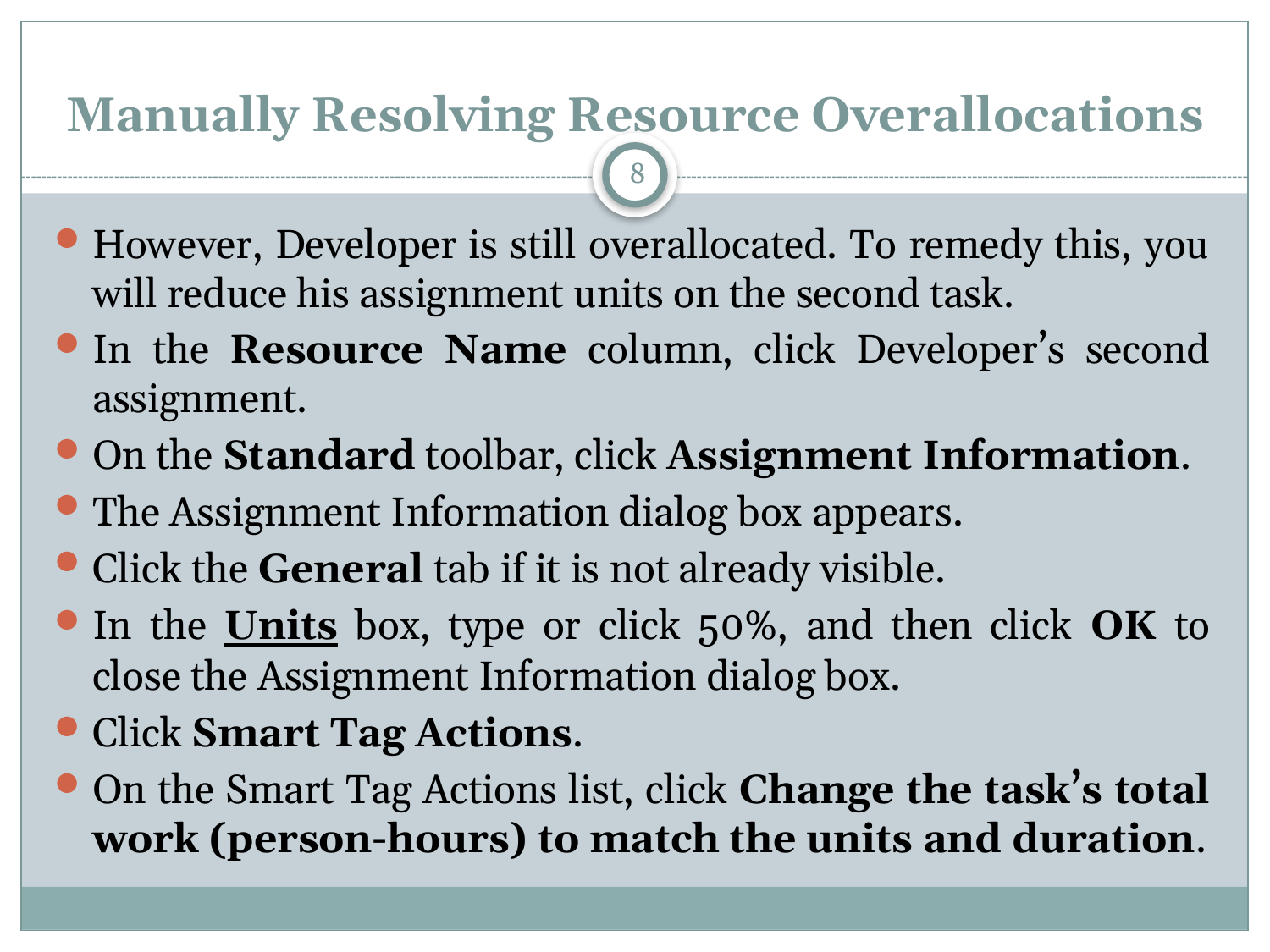

# Manually Resolving Resource Overallocations
8
However, Developer is still overallocated. To remedy this, you will reduce his assignment units on the second task.
In the Resource Name column, click Developer’s second assignment.
On the Standard toolbar, click Assignment Information.
The Assignment Information dialog box appears.
Click the General tab if it is not already visible.
In the Units box, type or click 50%, and then click OK to close the Assignment Information dialog box.
Click Smart Tag Actions.
On the Smart Tag Actions list, click Change the task’s total work (person-hours) to match the units and duration.